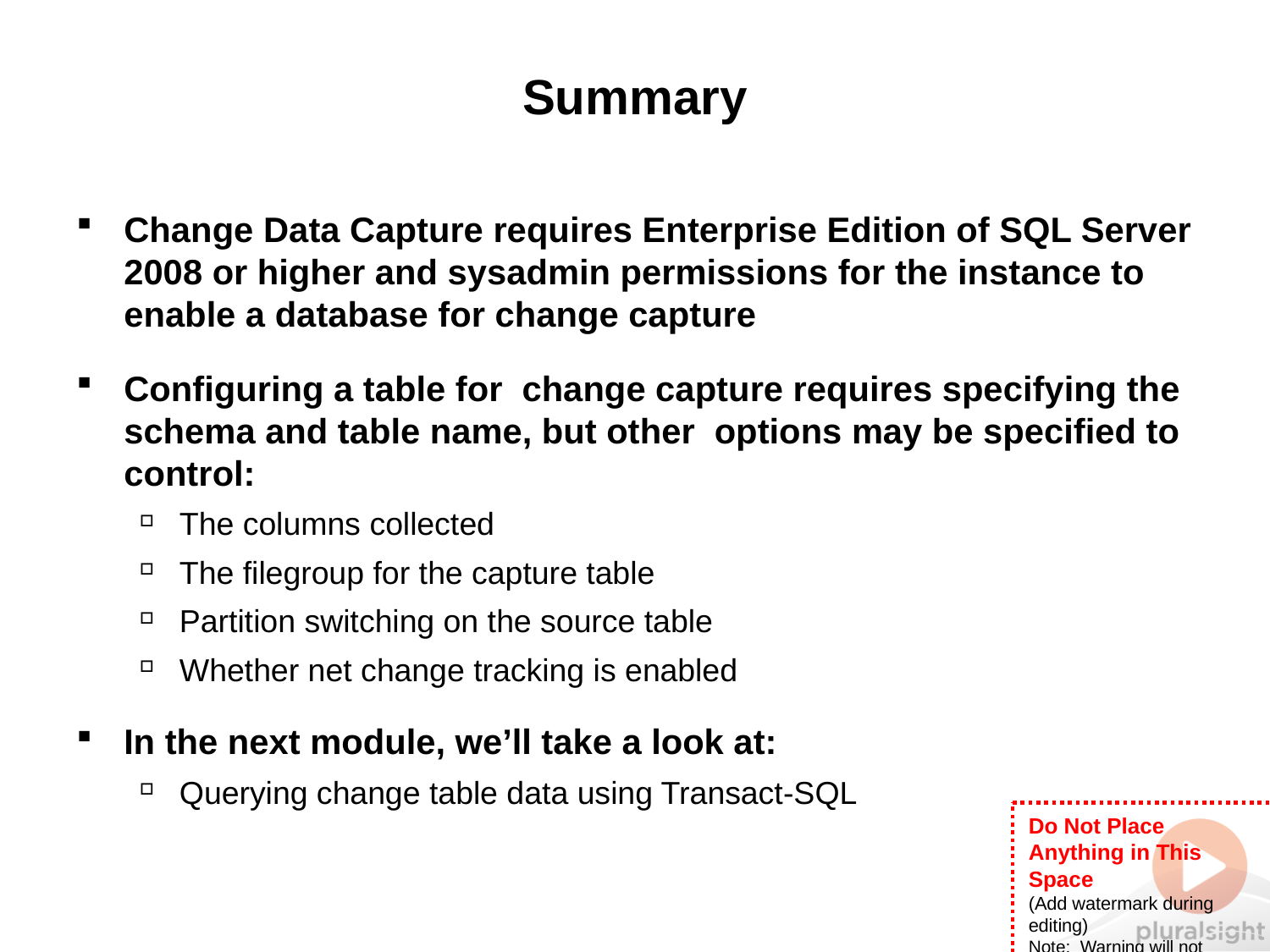

# Summary
Change Data Capture requires Enterprise Edition of SQL Server 2008 or higher and sysadmin permissions for the instance to enable a database for change capture
Configuring a table for  change capture requires specifying the schema and table name, but other  options may be specified to control:
The columns collected
The filegroup for the capture table
Partition switching on the source table
Whether net change tracking is enabled
In the next module, we’ll take a look at:
Querying change table data using Transact-SQL